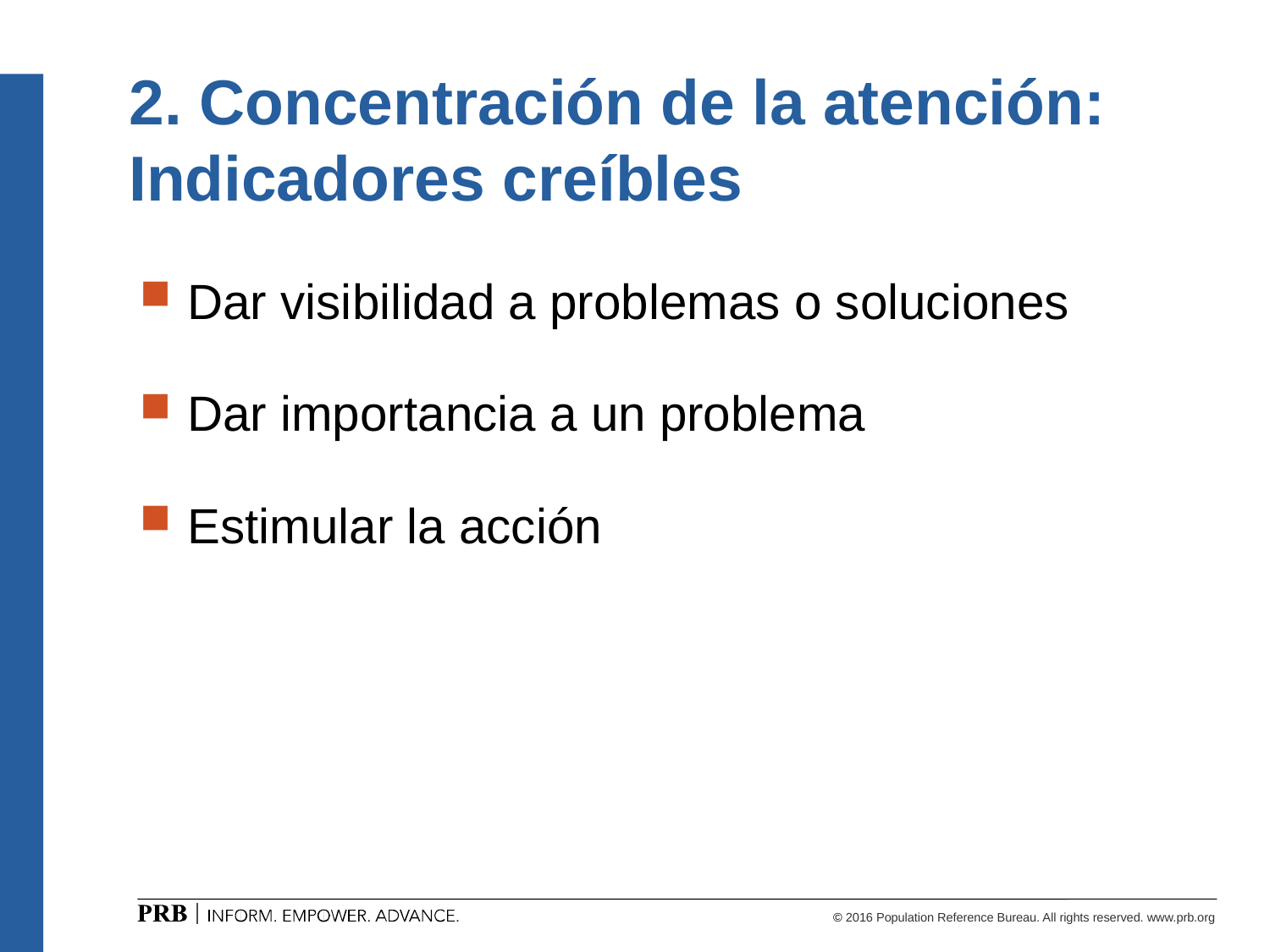

2. Concentración de la atención: Indicadores creíbles
Dar visibilidad a problemas o soluciones
Dar importancia a un problema
Estimular la acción